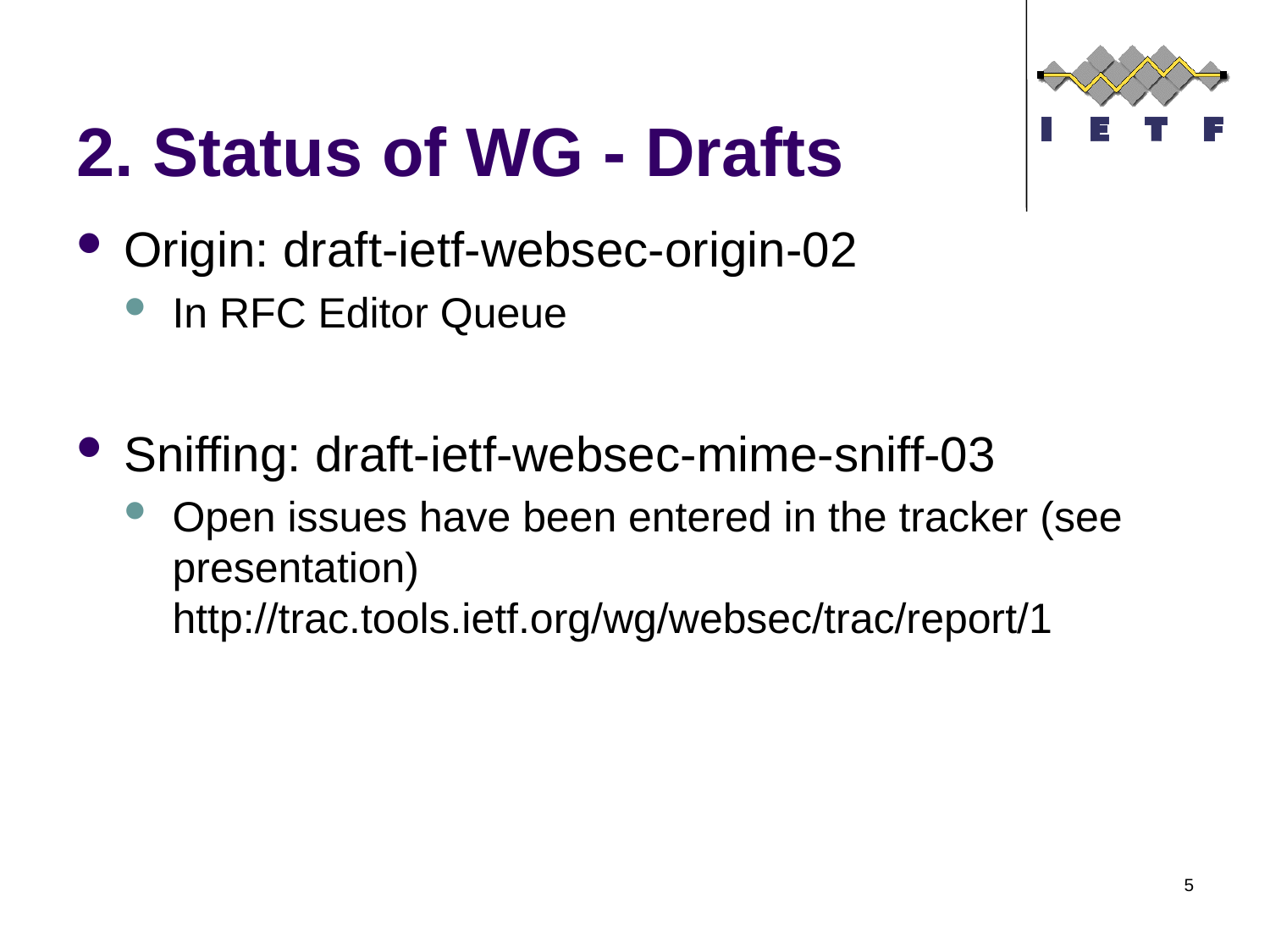

# 2. Status of WG - Drafts
Origin: draft-ietf-websec-origin-02
In RFC Editor Queue

Sniffing: draft-ietf-websec-mime-sniff-03
Open issues have been entered in the tracker (see presentation)
http://trac.tools.ietf.org/wg/websec/trac/report/1

5